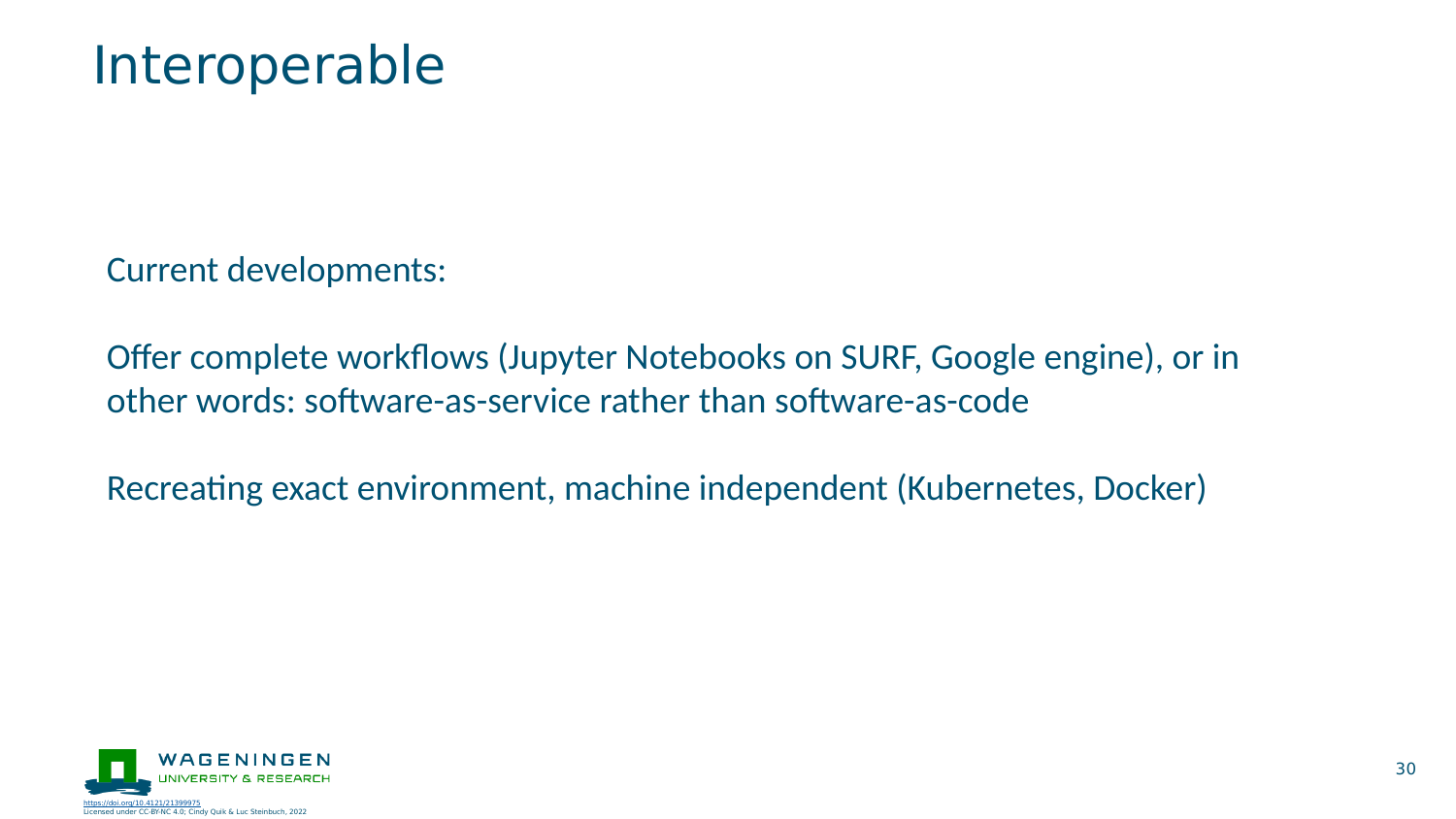

# Interoperable
Current developments:

Offer complete workflows (Jupyter Notebooks on SURF, Google engine), or in other words: software-as-service rather than software-as-code

Recreating exact environment, machine independent (Kubernetes, Docker)

30